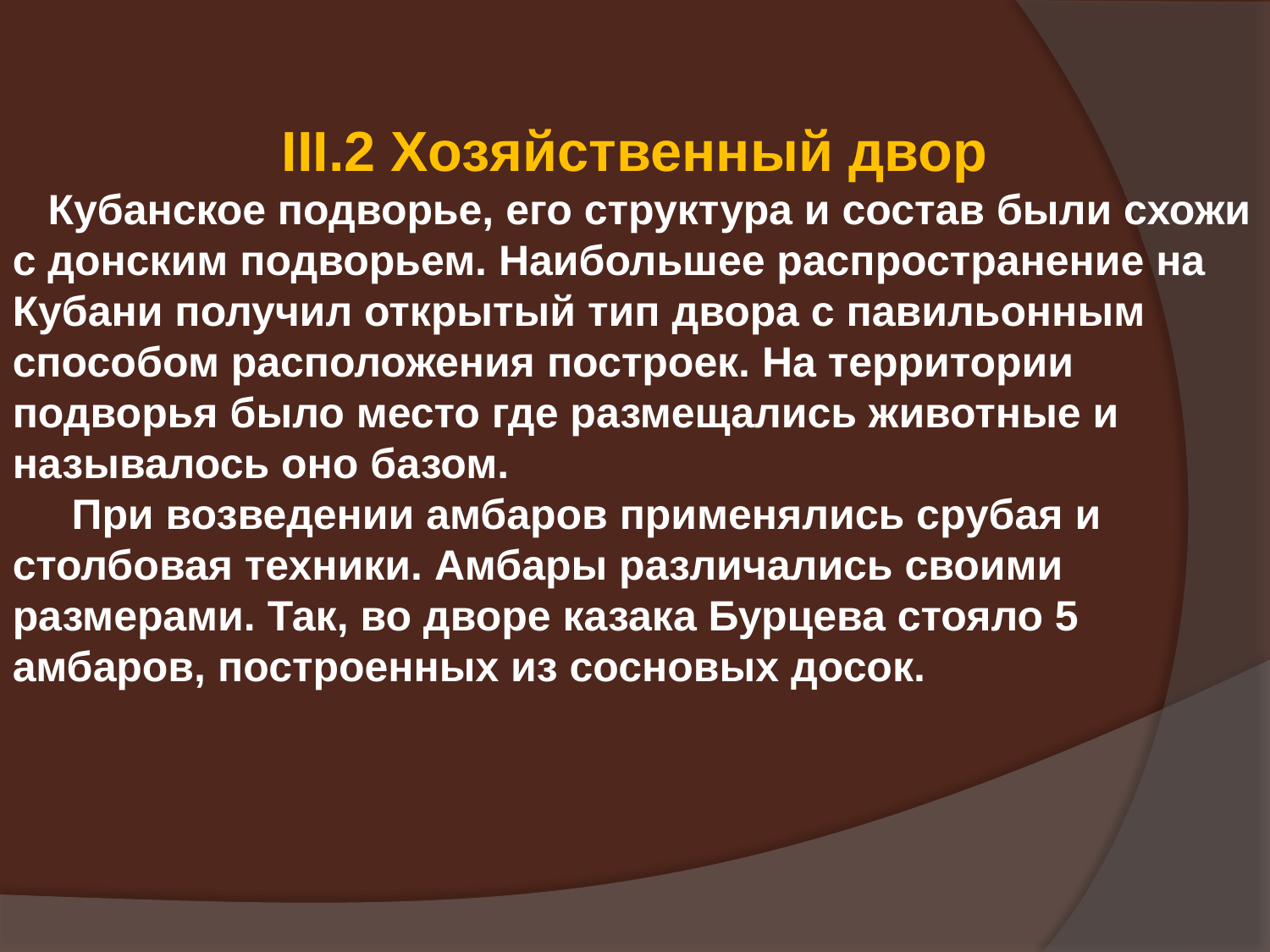

III.2 Хозяйственный двор
   Кубанское подворье, его структура и состав были схожи с донским подворьем. Наибольшее распространение на Кубани получил открытый тип двора с павильонным способом расположения построек. На территории подворья было место где размещались животные и называлось оно базом.
     При возведении амбаров применялись срубая и столбовая техники. Амбары различались своими размерами. Так, во дворе казака Бурцева стояло 5 амбаров, построенных из сосновых досок.